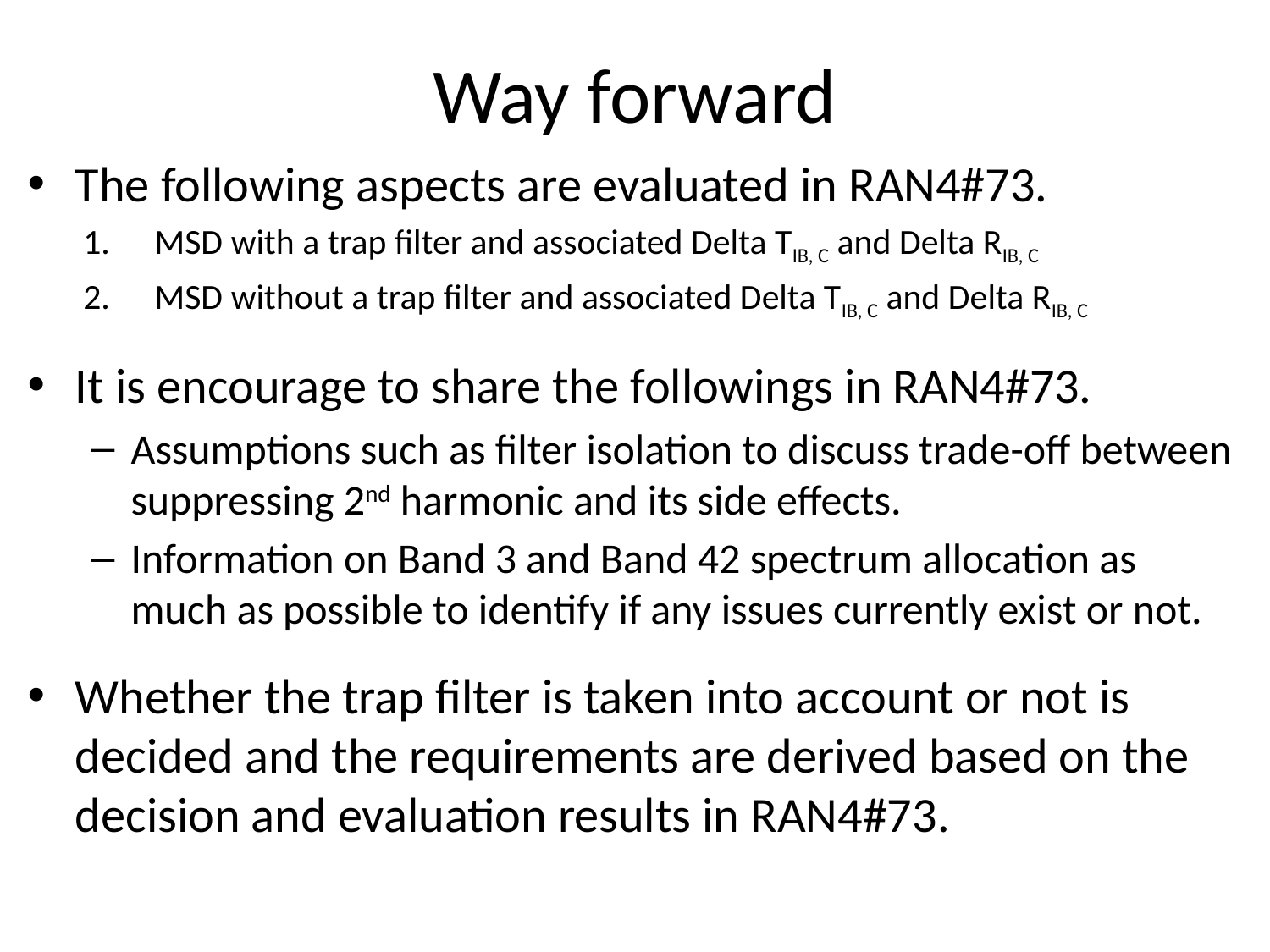

# Way forward
The following aspects are evaluated in RAN4#73.
MSD with a trap filter and associated Delta TIB, C and Delta RIB, C
MSD without a trap filter and associated Delta TIB, C and Delta RIB, C
It is encourage to share the followings in RAN4#73.
Assumptions such as filter isolation to discuss trade-off between suppressing 2nd harmonic and its side effects.
Information on Band 3 and Band 42 spectrum allocation as much as possible to identify if any issues currently exist or not.
Whether the trap filter is taken into account or not is decided and the requirements are derived based on the decision and evaluation results in RAN4#73.